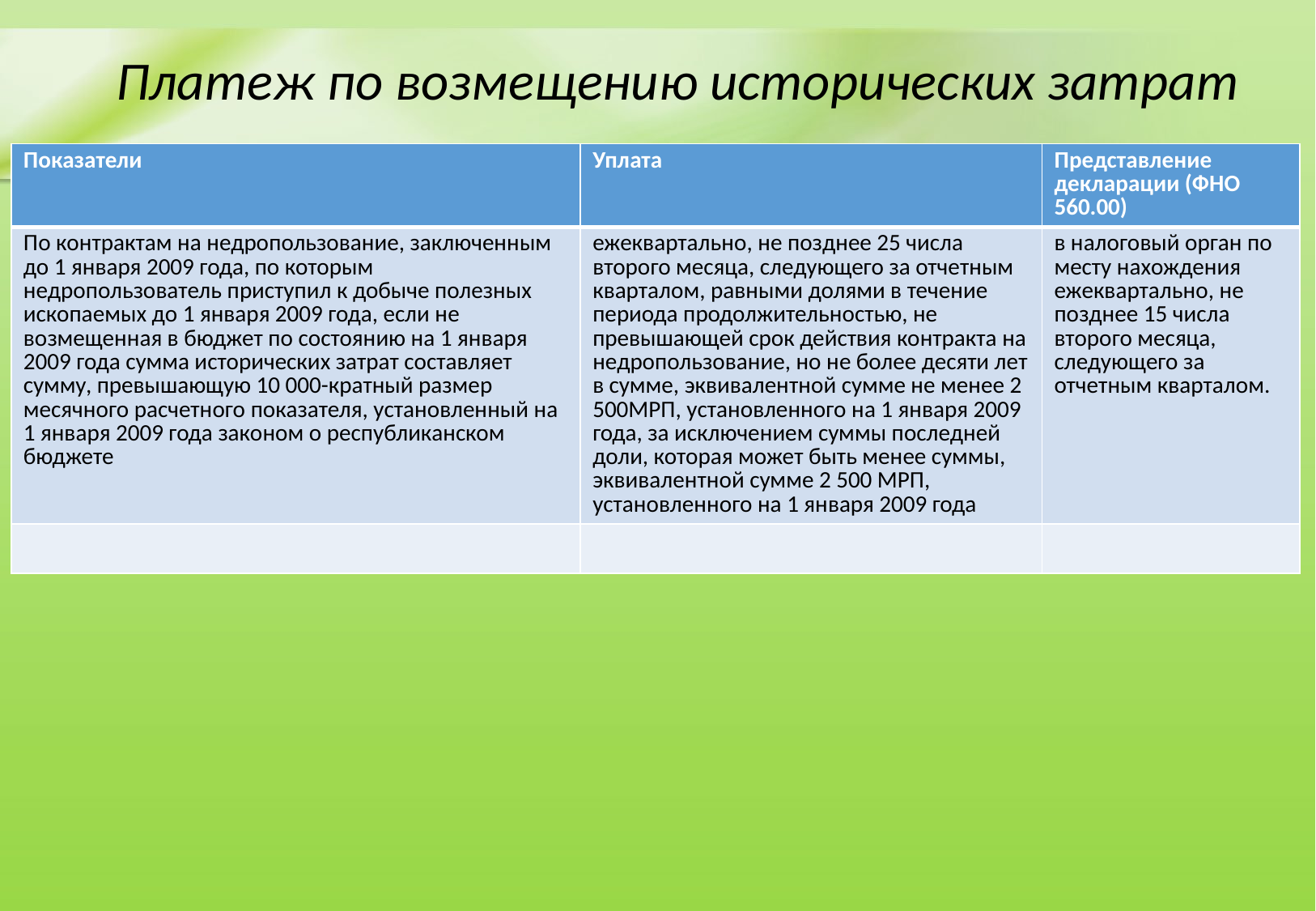

# Платеж по возмещению исторических затрат
| Показатели | Уплата | Представление декларации (ФНО 560.00) |
| --- | --- | --- |
| По контрактам на недропользование, заключенным до 1 января 2009 года, по которым недропользователь приступил к добыче полезных ископаемых до 1 января 2009 года, если не возмещенная в бюджет по состоянию на 1 января 2009 года сумма исторических затрат составляет сумму, превышающую 10 000-кратный размер месячного расчетного показателя, установленный на 1 января 2009 года законом о республиканском бюджете | ежеквартально, не позднее 25 числа второго месяца, следующего за отчетным кварталом, равными долями в течение периода продолжительностью, не превышающей срок действия контракта на недропользование, но не более десяти лет в сумме, эквивалентной сумме не менее 2 500МРП, установленного на 1 января 2009 года, за исключением суммы последней доли, которая может быть менее суммы, эквивалентной сумме 2 500 МРП, установленного на 1 января 2009 года | в налоговый орган по месту нахождения ежеквартально, не позднее 15 числа второго месяца, следующего за отчетным кварталом. |
|  |  |  |